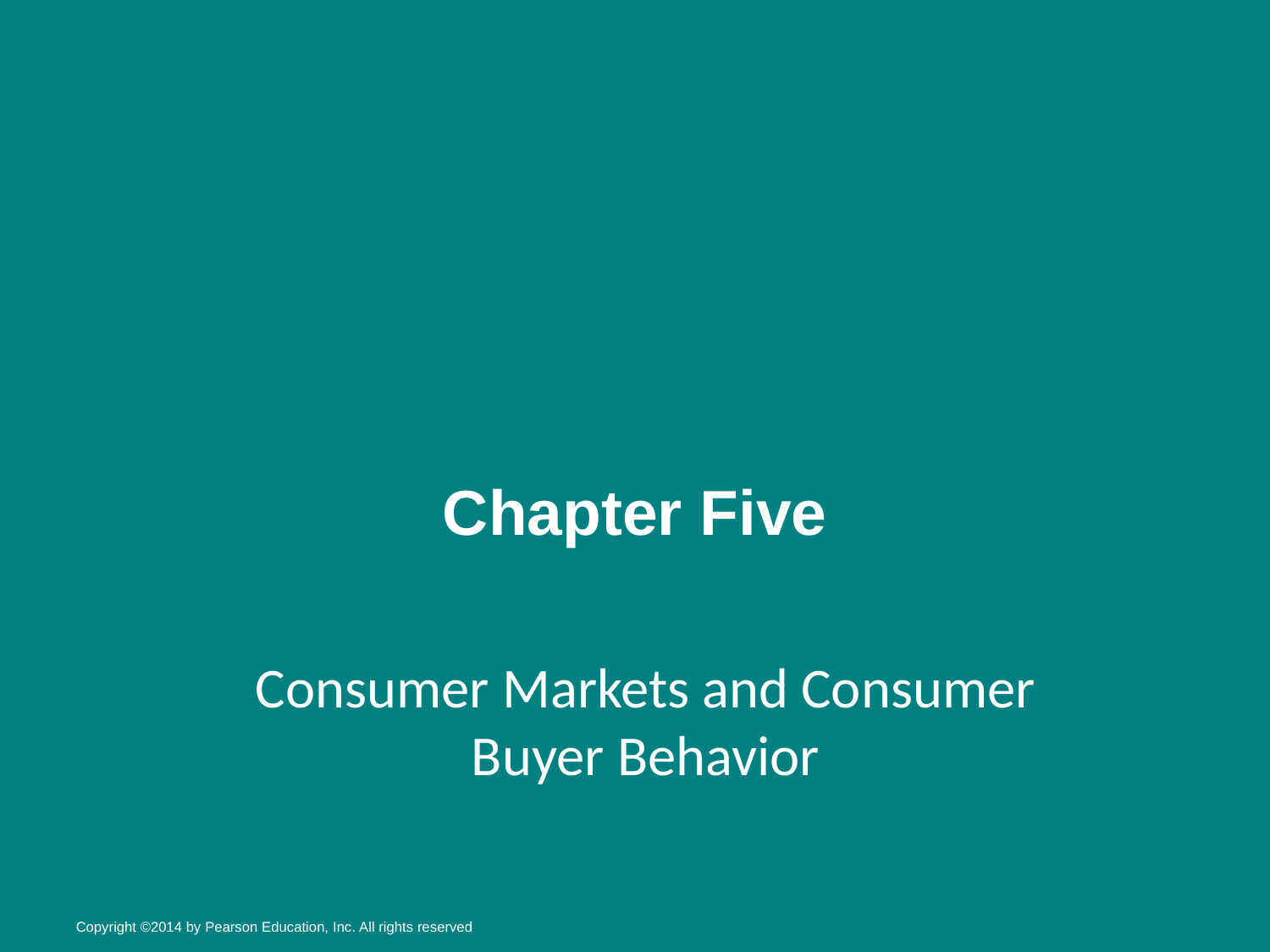

# Chapter Five
Consumer Markets and Consumer Buyer Behavior
Copyright ©2014 by Pearson Education, Inc. All rights reserved